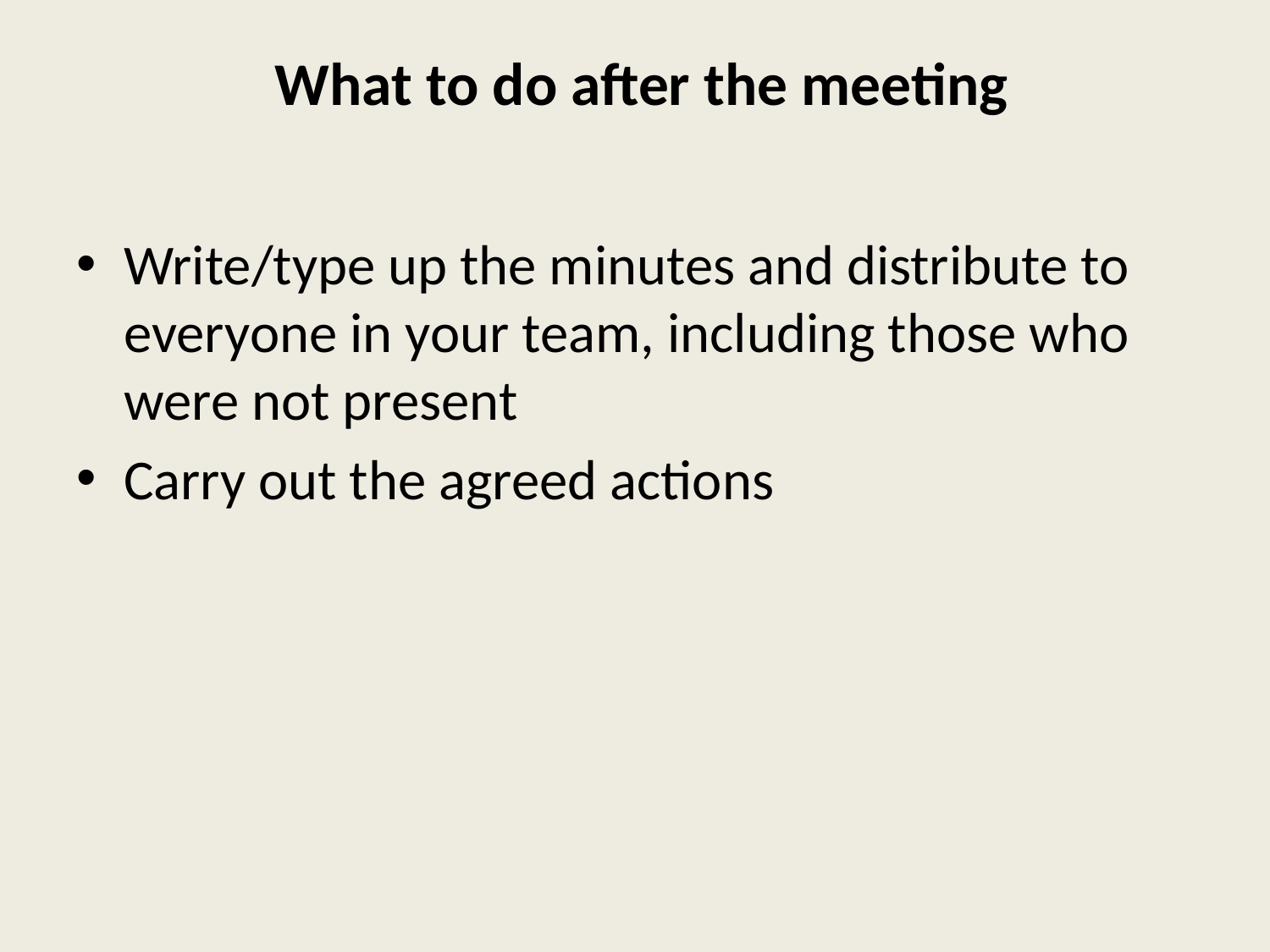

# What to do after the meeting
Write/type up the minutes and distribute to everyone in your team, including those who were not present
Carry out the agreed actions